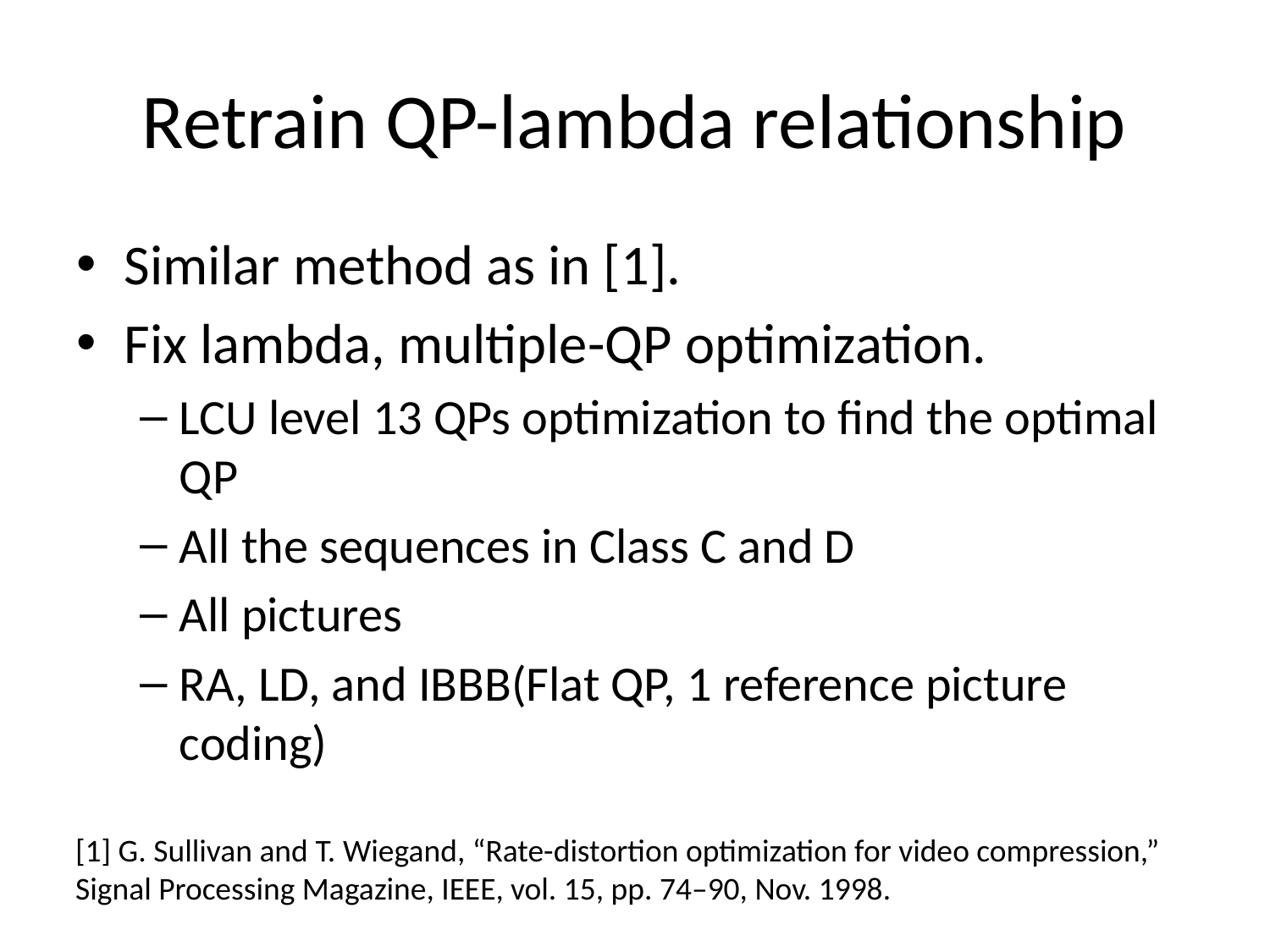

# Retrain QP-lambda relationship
Similar method as in [1].
Fix lambda, multiple-QP optimization.
LCU level 13 QPs optimization to find the optimal QP
All the sequences in Class C and D
All pictures
RA, LD, and IBBB(Flat QP, 1 reference picture coding)
[1] G. Sullivan and T. Wiegand, “Rate-distortion optimization for video compression,” Signal Processing Magazine, IEEE, vol. 15, pp. 74–90, Nov. 1998.